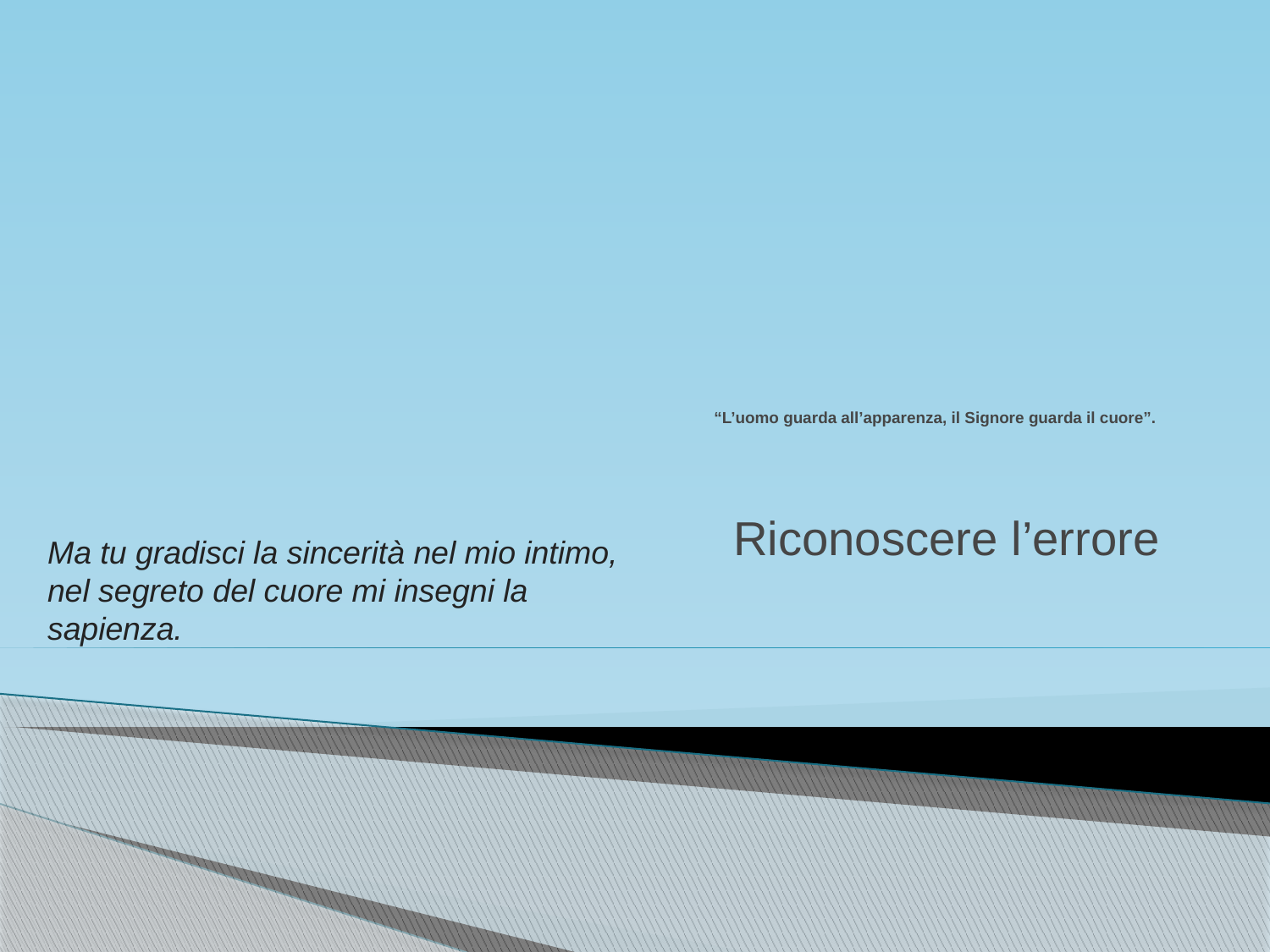

# “L’uomo guarda all’apparenza, il Signore guarda il cuore”.
Riconoscere l’errore

Ma tu gradisci la sincerità nel mio intimo,
nel segreto del cuore mi insegni la sapienza.